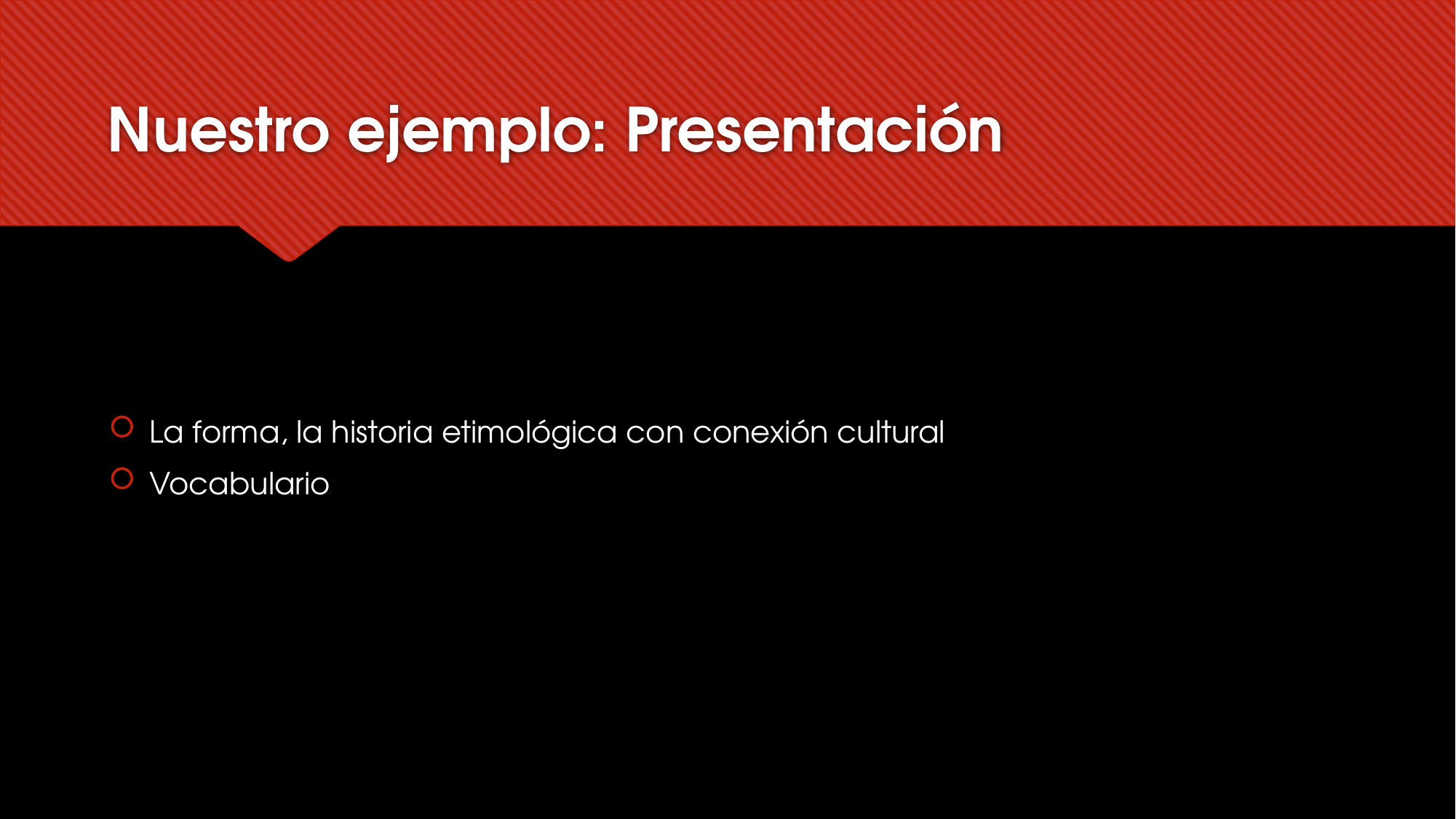

# Nuestro ejemplo: Presentación
La forma, la historia etimológica con conexión cultural
Vocabulario